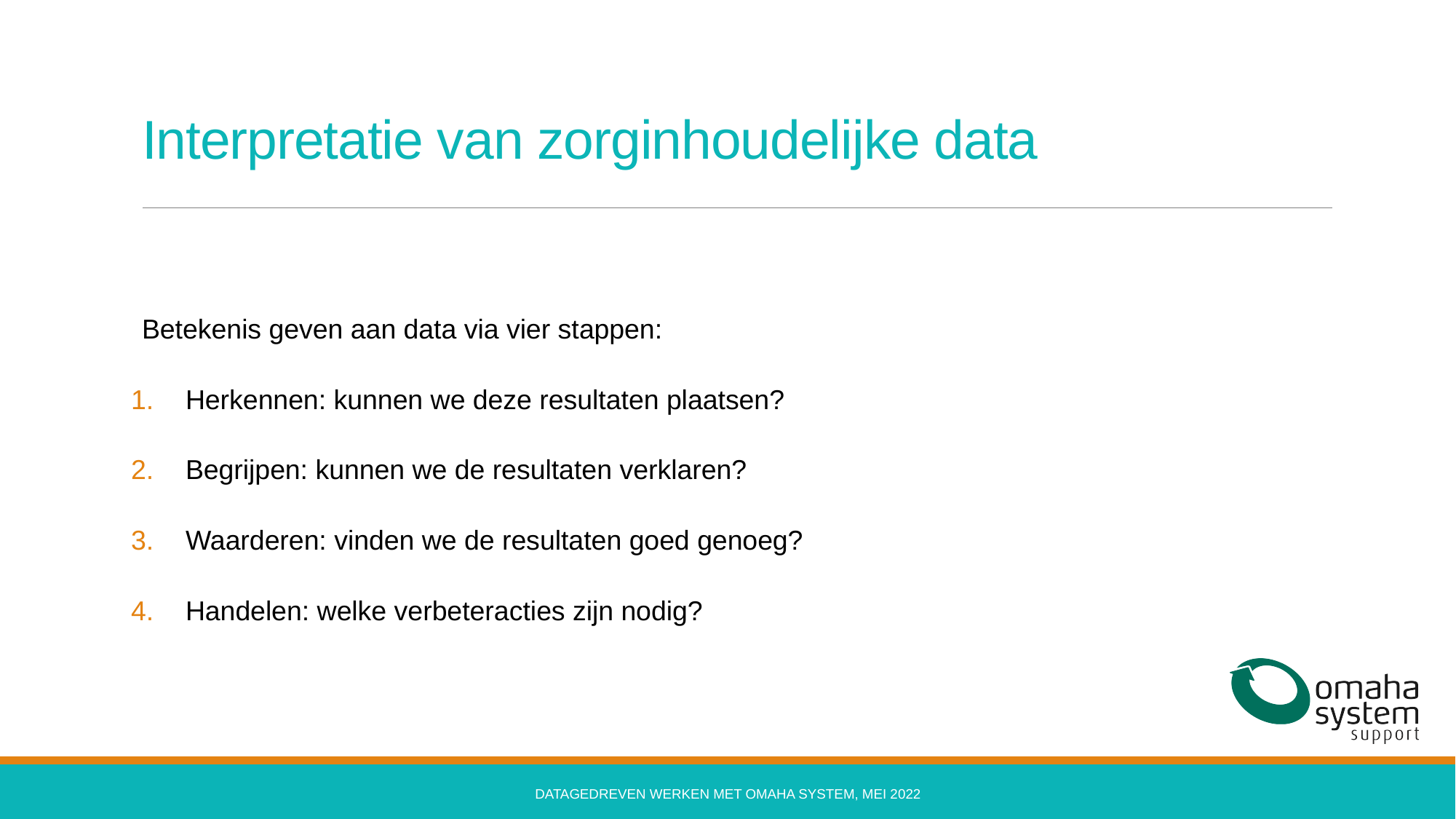

# Interpretatie van zorginhoudelijke data
Betekenis geven aan data via vier stappen:
Herkennen: kunnen we deze resultaten plaatsen?
Begrijpen: kunnen we de resultaten verklaren?
Waarderen: vinden we de resultaten goed genoeg?
Handelen: welke verbeteracties zijn nodig?
Datagedreven werken met Omaha System, mei 2022